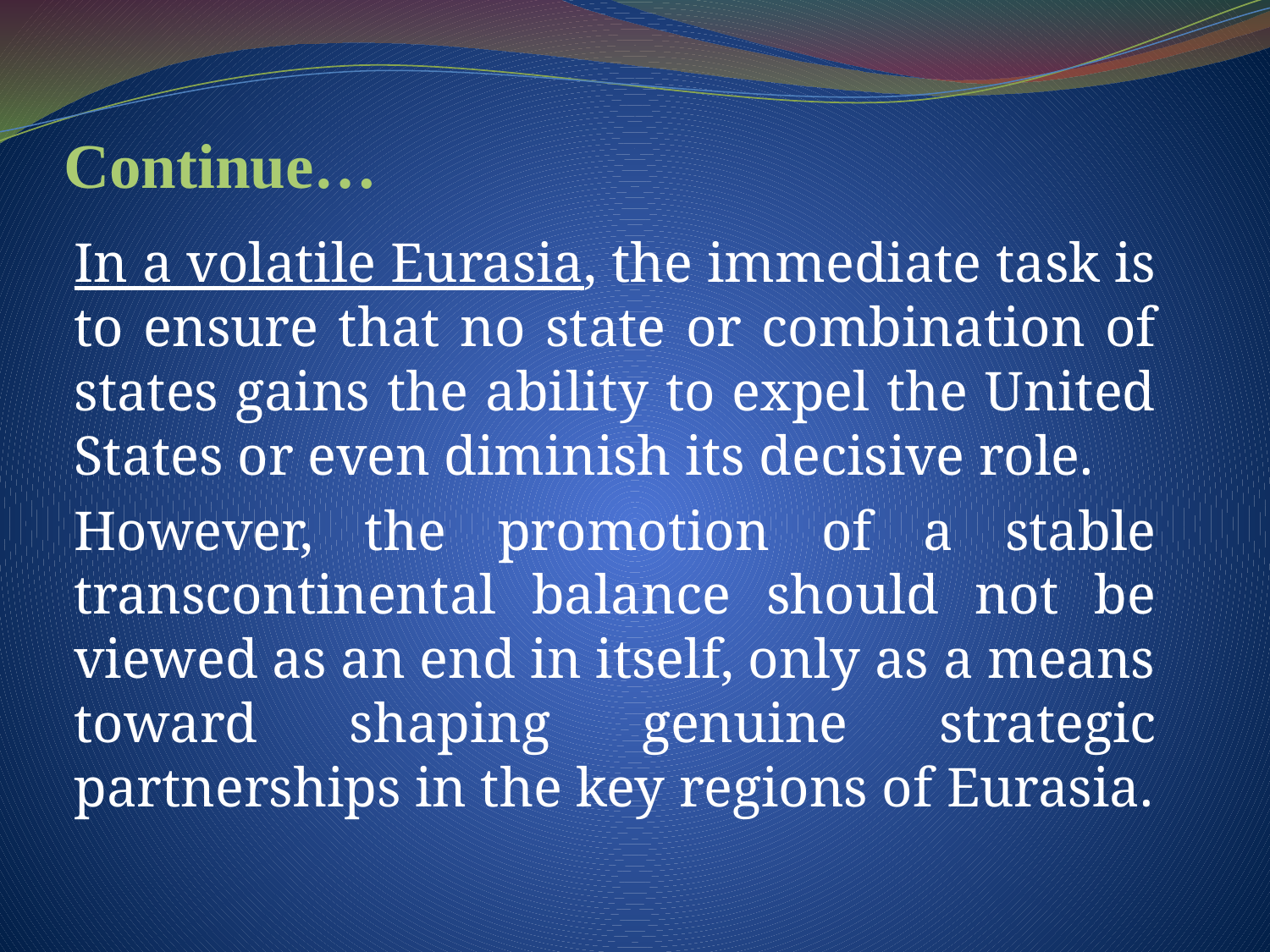

# Continue…
In a volatile Eurasia, the immediate task is to ensure that no state or combination of states gains the ability to expel the United States or even diminish its decisive role.
However, the promotion of a stable transcontinental balance should not be viewed as an end in itself, only as a means toward shaping genuine strategic partnerships in the key regions of Eurasia.